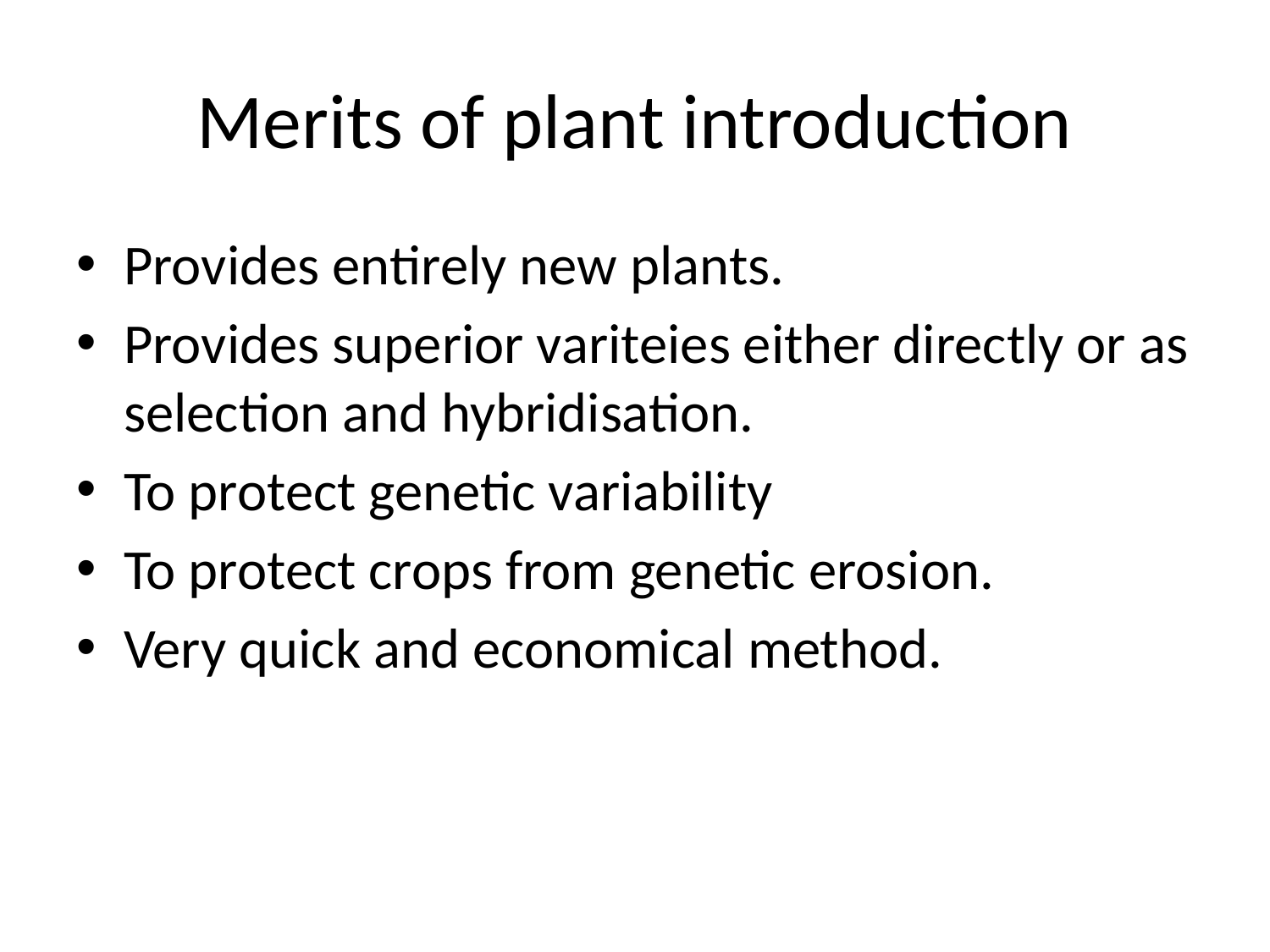

# Merits of plant introduction
Provides entirely new plants.
Provides superior variteies either directly or as selection and hybridisation.
To protect genetic variability
To protect crops from genetic erosion.
Very quick and economical method.